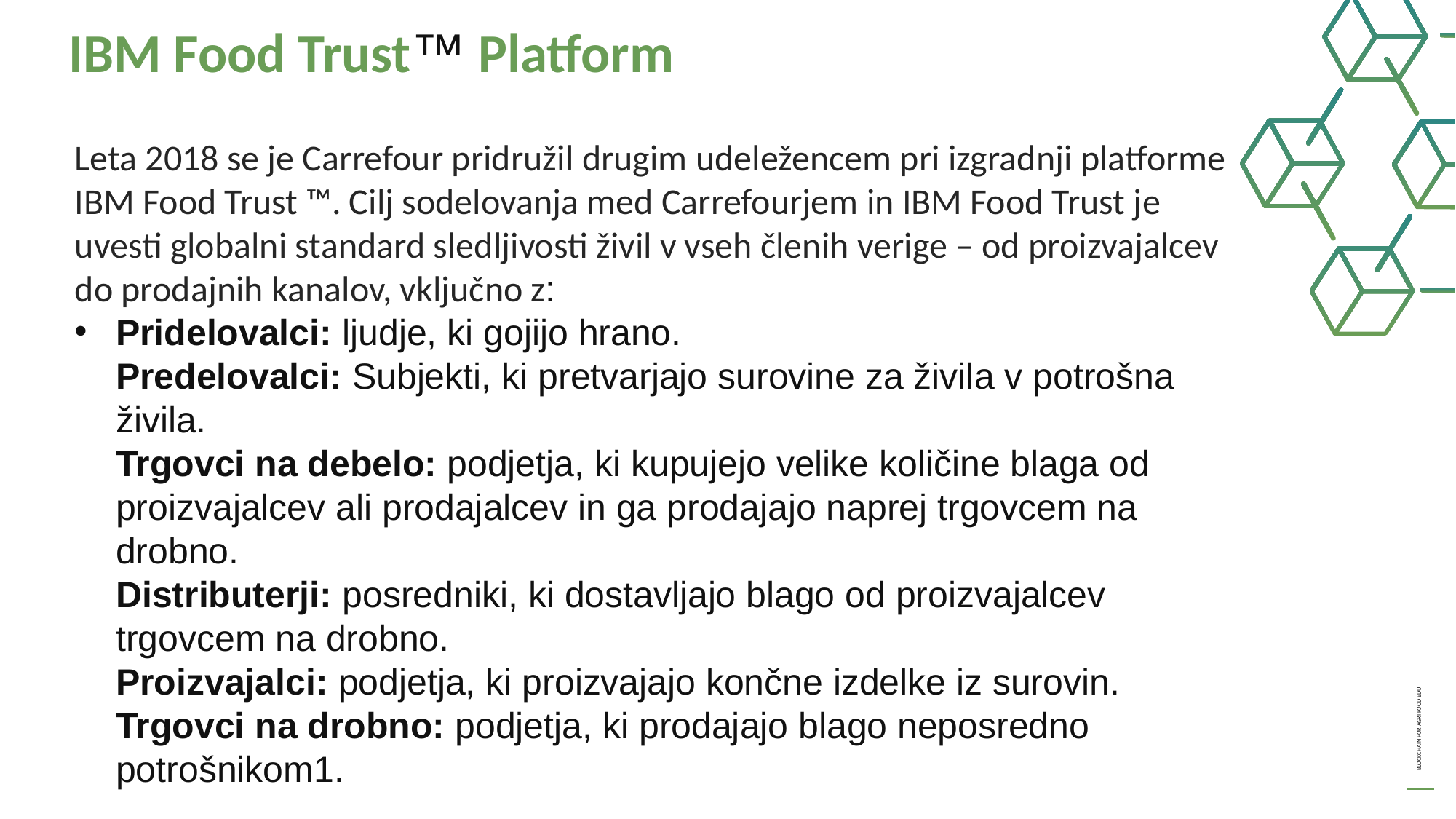

IBM Food Trust™ Platform
Leta 2018 se je Carrefour pridružil drugim udeležencem pri izgradnji platforme IBM Food Trust ™. Cilj sodelovanja med Carrefourjem in IBM Food Trust je uvesti globalni standard sledljivosti živil v vseh členih verige – od proizvajalcev do prodajnih kanalov, vključno z:
Pridelovalci: ljudje, ki gojijo hrano.
Predelovalci: Subjekti, ki pretvarjajo surovine za živila v potrošna živila.
Trgovci na debelo: podjetja, ki kupujejo velike količine blaga od proizvajalcev ali prodajalcev in ga prodajajo naprej trgovcem na drobno.
Distributerji: posredniki, ki dostavljajo blago od proizvajalcev trgovcem na drobno.
Proizvajalci: podjetja, ki proizvajajo končne izdelke iz surovin.
Trgovci na drobno: podjetja, ki prodajajo blago neposredno potrošnikom1.